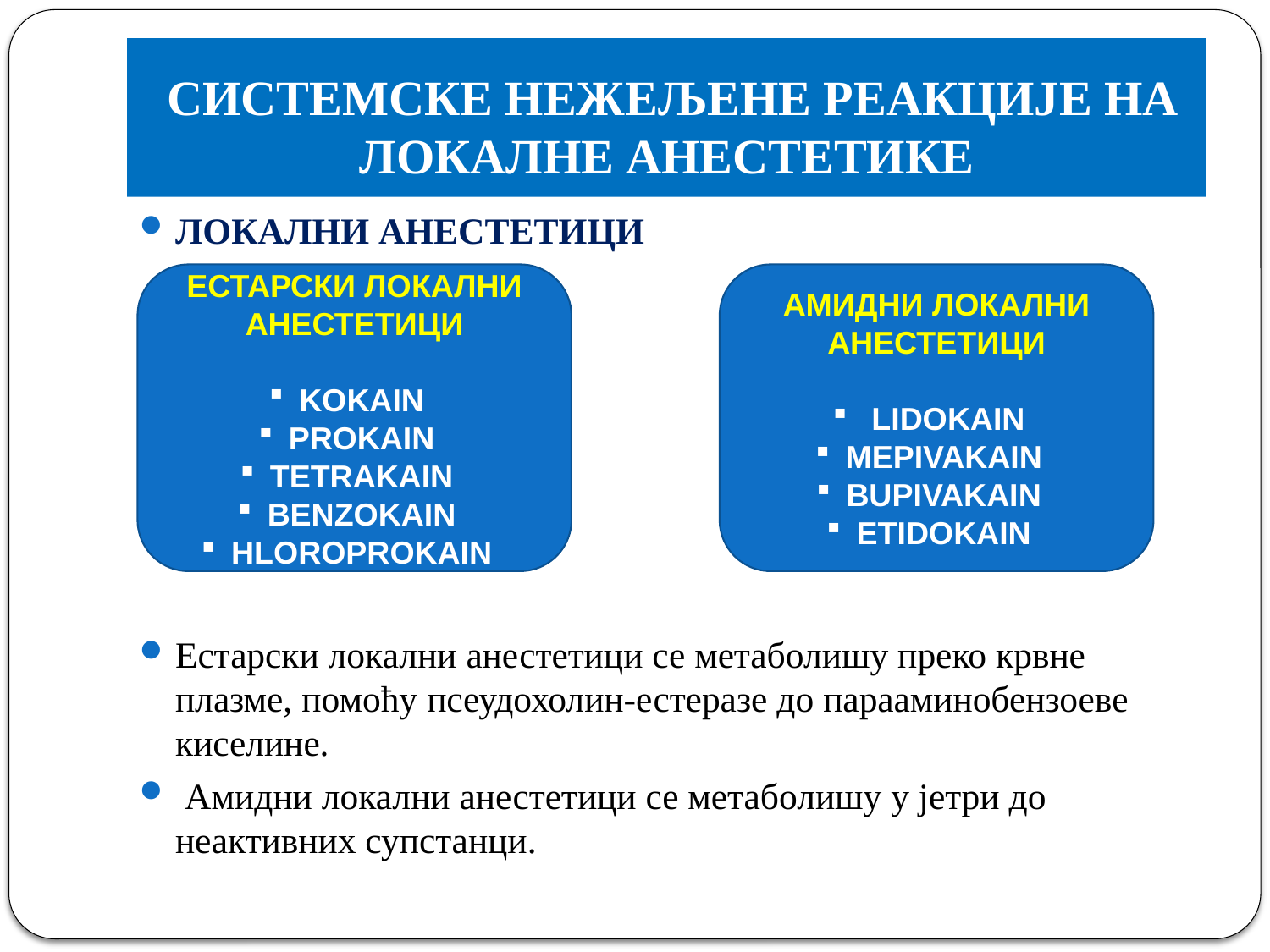

# СИСТЕМСКЕ НЕЖЕЉЕНЕ РЕАКЦИЈЕ НА ЛОКАЛНЕ АНЕСТЕТИКЕ
ЛОКАЛНИ АНЕСТЕТИЦИ

Естарски локални анестетици се метаболишу преко крвне плазме, помоћу псеудохолин-естеразе до парааминобензоеве киселине.
 Амидни локални анестетици се метаболишу у јетри до неактивних супстанци.

ЕСТАРСКИ ЛОКАЛНИ АНЕСТЕТИЦИ

KOKAIN
PROKAIN
TETRAKAIN
BENZOKAIN
HLOROPROKAIN

АМИДНИ ЛОКАЛНИ АНЕСТЕТИЦИ

 LIDOKAIN
MEPIVAKAIN
BUPIVAKAIN
ETIDOKAIN